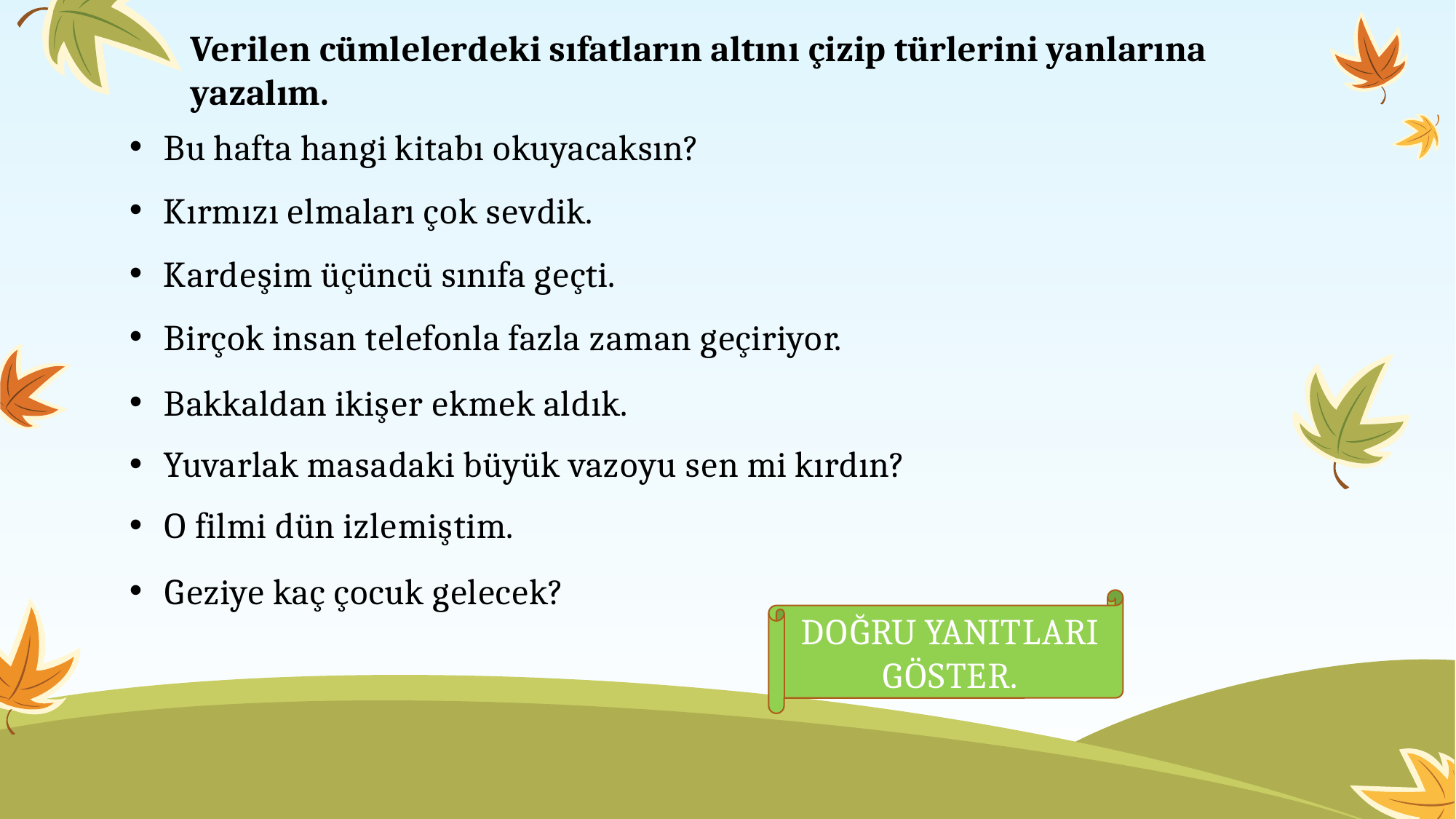

Verilen cümlelerdeki sıfatların altını çizip türlerini yanlarına yazalım.
Bu hafta hangi kitabı okuyacaksın?
Kırmızı elmaları çok sevdik.
Kardeşim üçüncü sınıfa geçti.
Birçok insan telefonla fazla zaman geçiriyor.
Bakkaldan ikişer ekmek aldık.
Yuvarlak masadaki büyük vazoyu sen mi kırdın?
O filmi dün izlemiştim.
Geziye kaç çocuk gelecek?
DOĞRU YANITLARI GÖSTER.